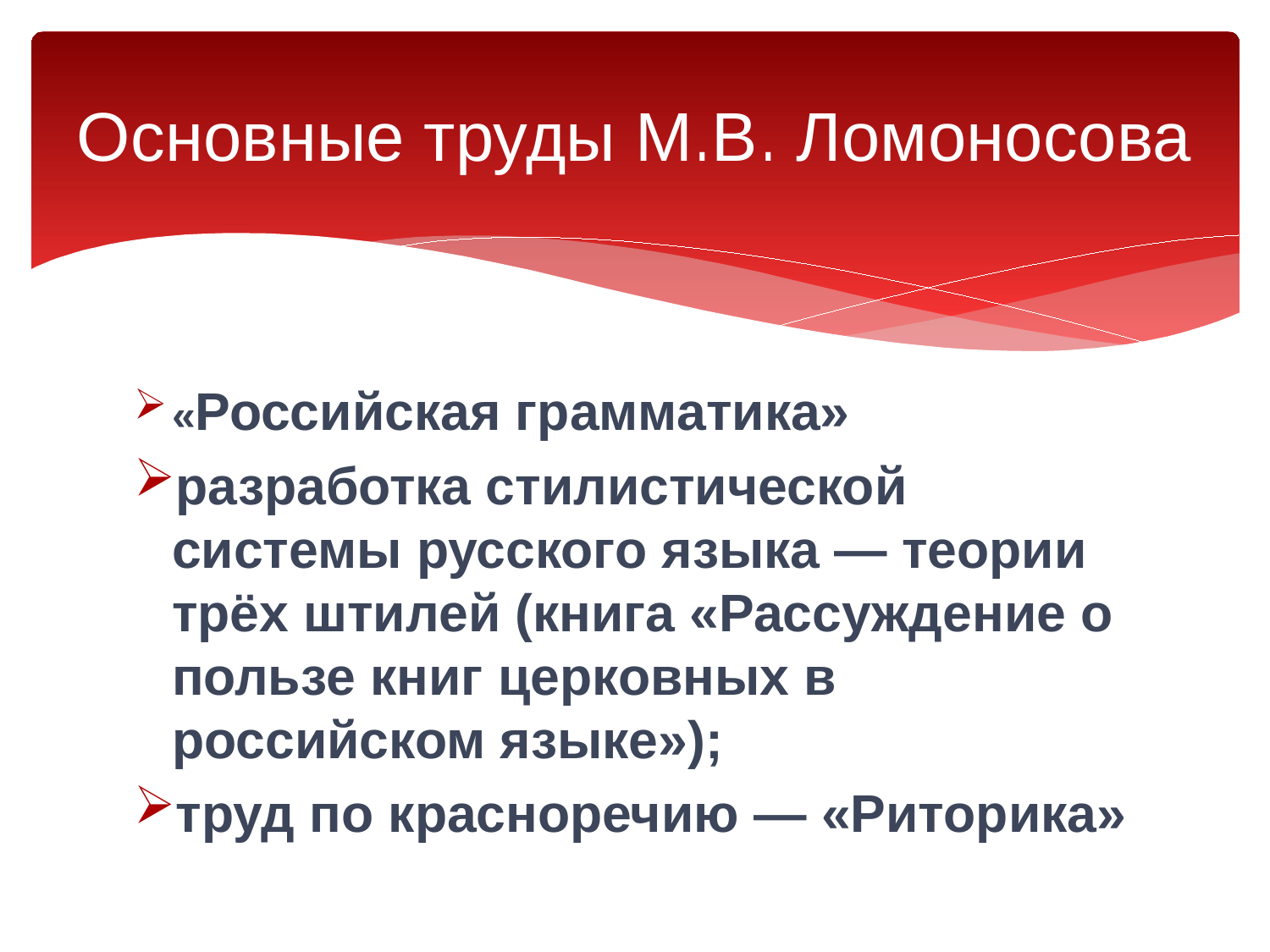

# Основные труды М.В. Ломоносова
«Российская грамматика»
разработка стилистической системы русского языка — теории трёх штилей (книга «Рассуждение о пользе книг церковных в российском языке»);
труд по красноречию — «Риторика»